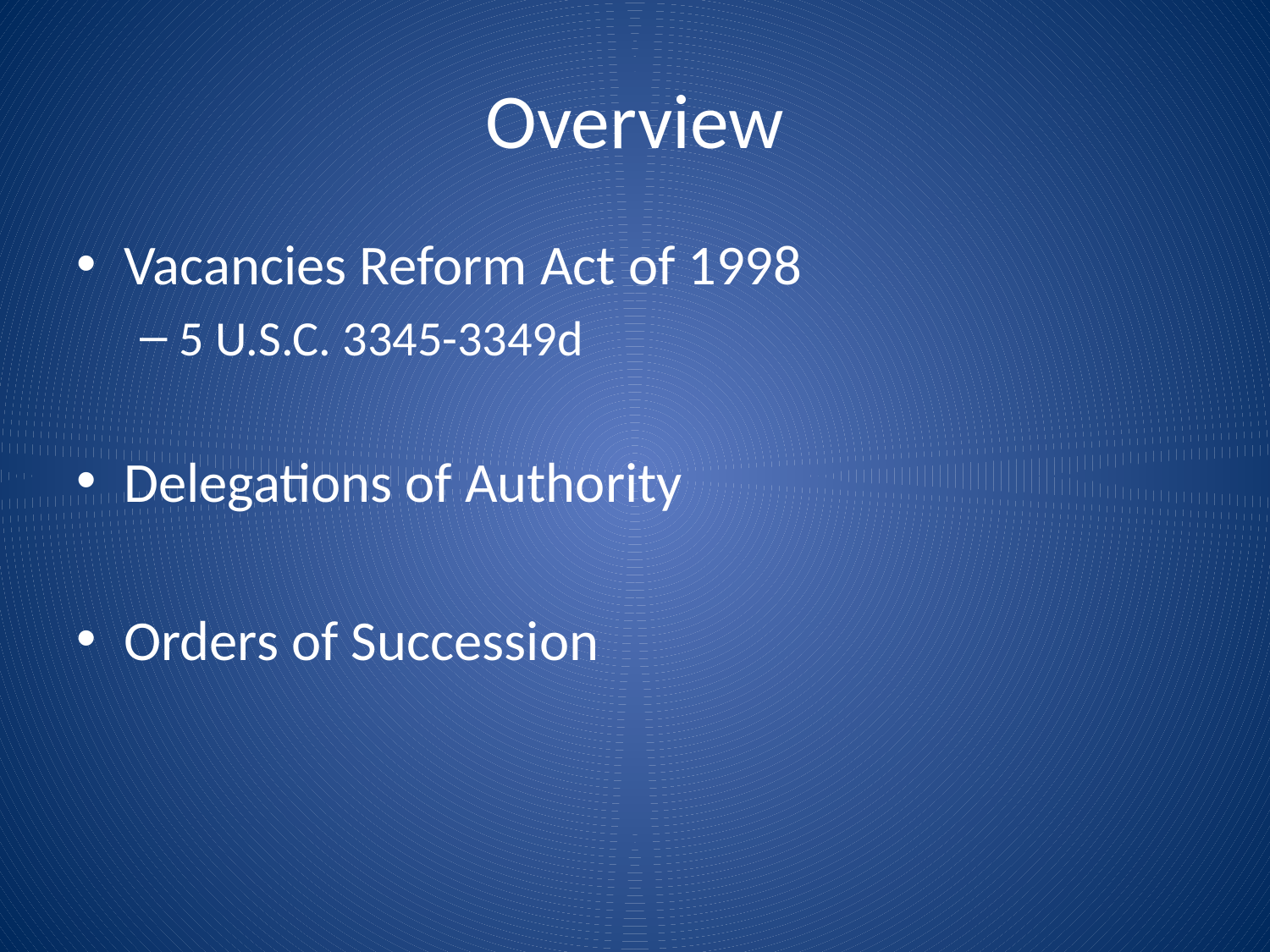

# Overview
Vacancies Reform Act of 1998
5 U.S.C. 3345-3349d

Delegations of Authority

Orders of Succession